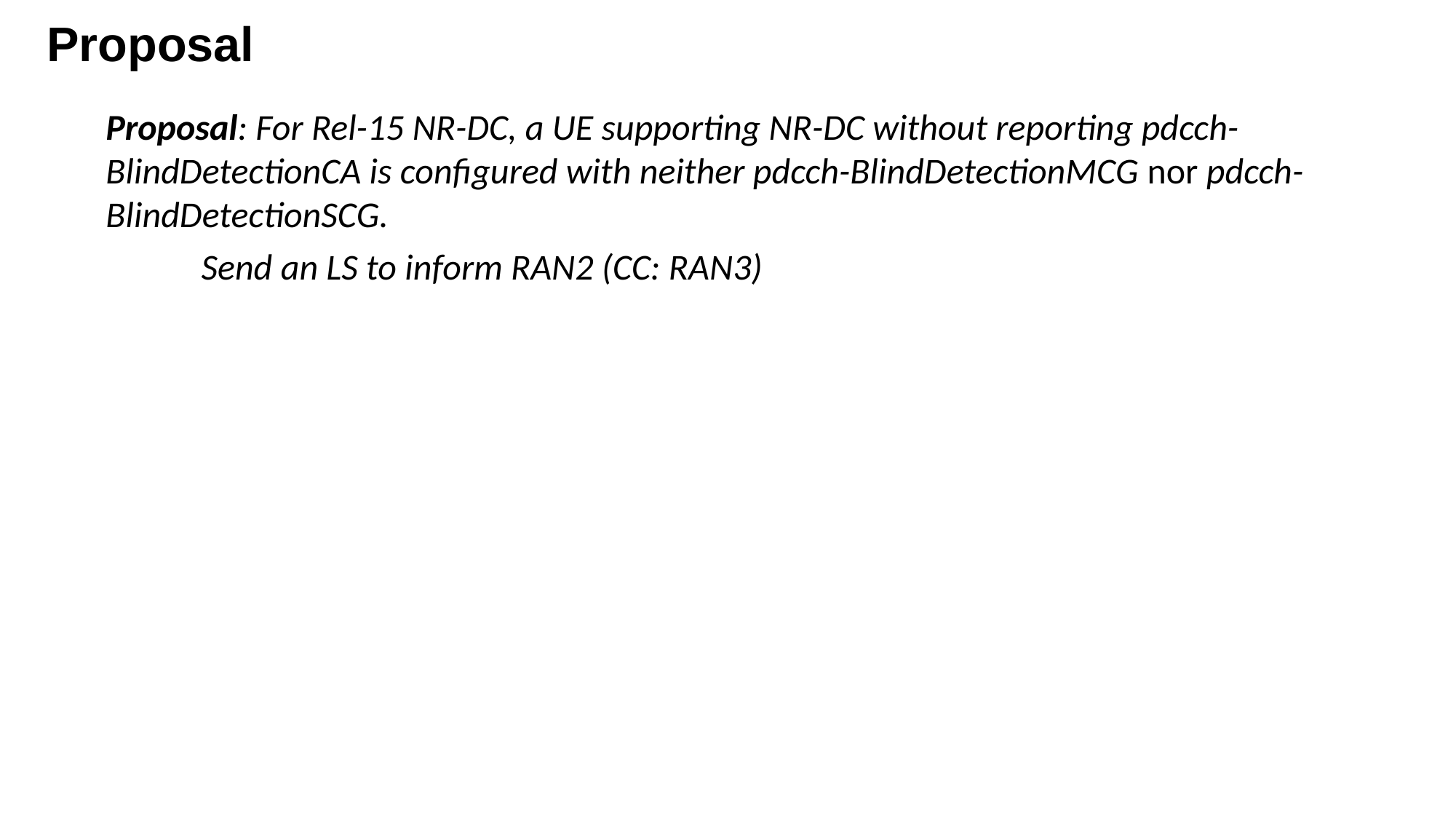

Proposal
Proposal: For Rel-15 NR-DC, a UE supporting NR-DC without reporting pdcch-BlindDetectionCA is configured with neither pdcch-BlindDetectionMCG nor pdcch-BlindDetectionSCG.
Send an LS to inform RAN2 (CC: RAN3)